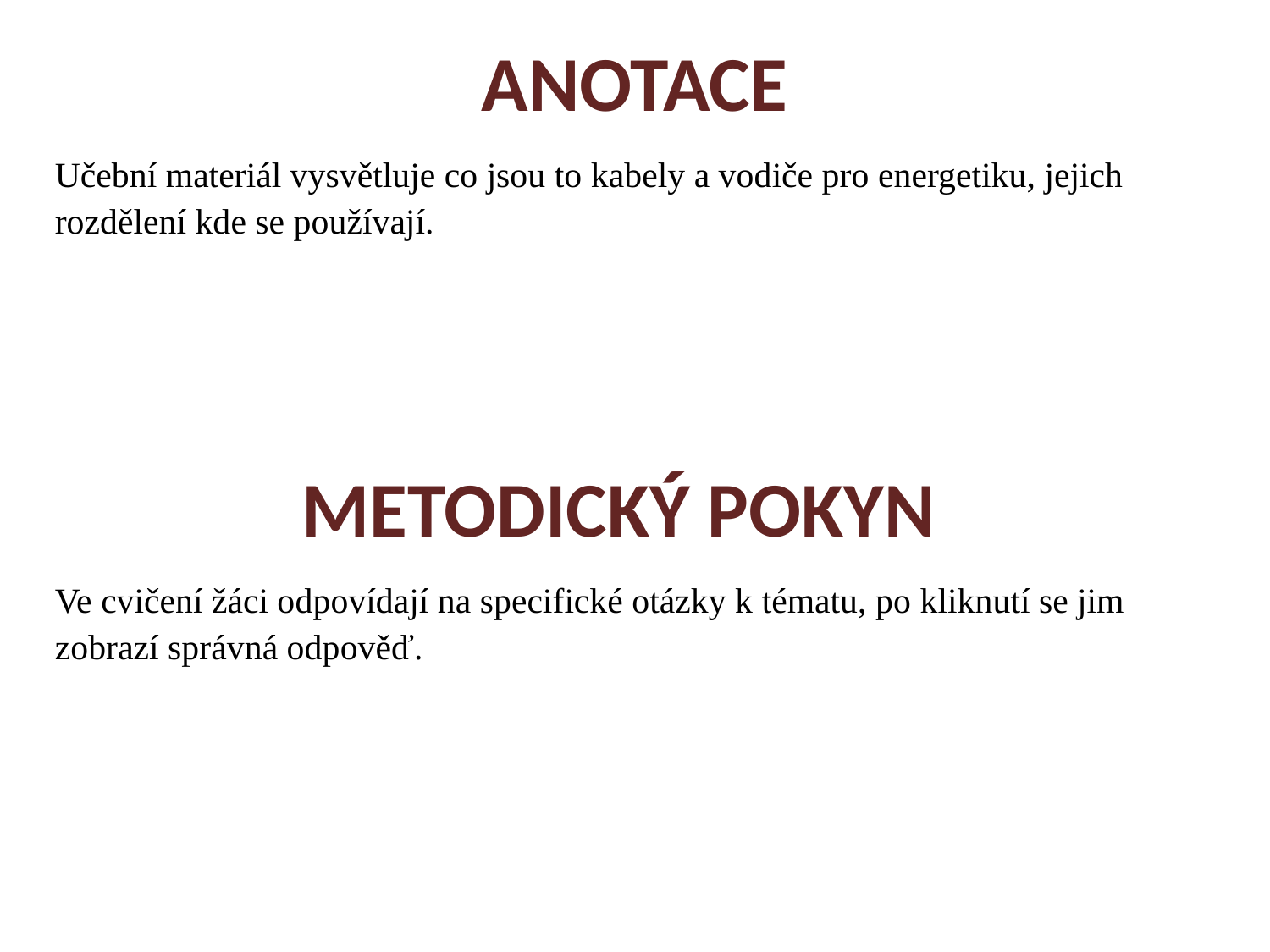

ANOTACE
Učební materiál vysvětluje co jsou to kabely a vodiče pro energetiku, jejich rozdělení kde se používají.
METODICKÝ POKYN
Ve cvičení žáci odpovídají na specifické otázky k tématu, po kliknutí se jim zobrazí správná odpověď.